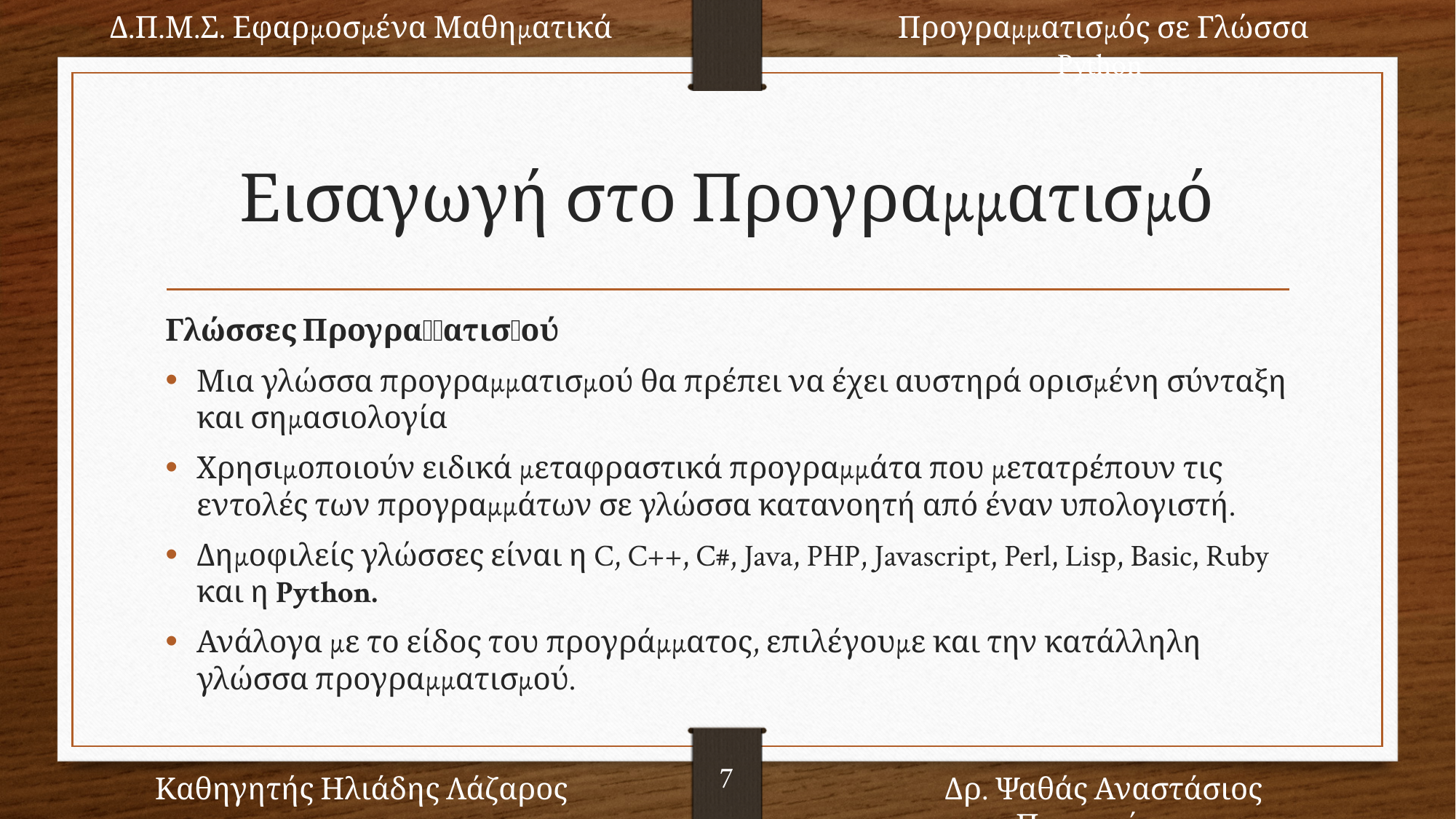

Δ.Π.Μ.Σ. Εφαρμοσμένα Μαθηματικά
Προγραμματισμός σε Γλώσσα Python
7
Καθηγητής Ηλιάδης Λάζαρος
Δρ. Ψαθάς Αναστάσιος Παναγιώτης
# Εισαγωγή στο Προγραμματισμό
Γλώσσες Προγραμματισμού
Μια γλώσσα προγραμματισμού θα πρέπει να έχει αυστηρά ορισμένη σύνταξη και σημασιολογία
Χρησιμοποιούν ειδικά μεταφραστικά προγραμμάτα που μετατρέπουν τις εντολές των προγραμμάτων σε γλώσσα κατανοητή από έναν υπολογιστή.
Δημοφιλείς γλώσσες είναι η C, C++, C#, Java, PHP, Javascript, Perl, Lisp, Basic, Ruby και η Python.
Ανάλογα με το είδος του προγράμματος, επιλέγουμε και την κατάλληλη γλώσσα προγραμματισμού.